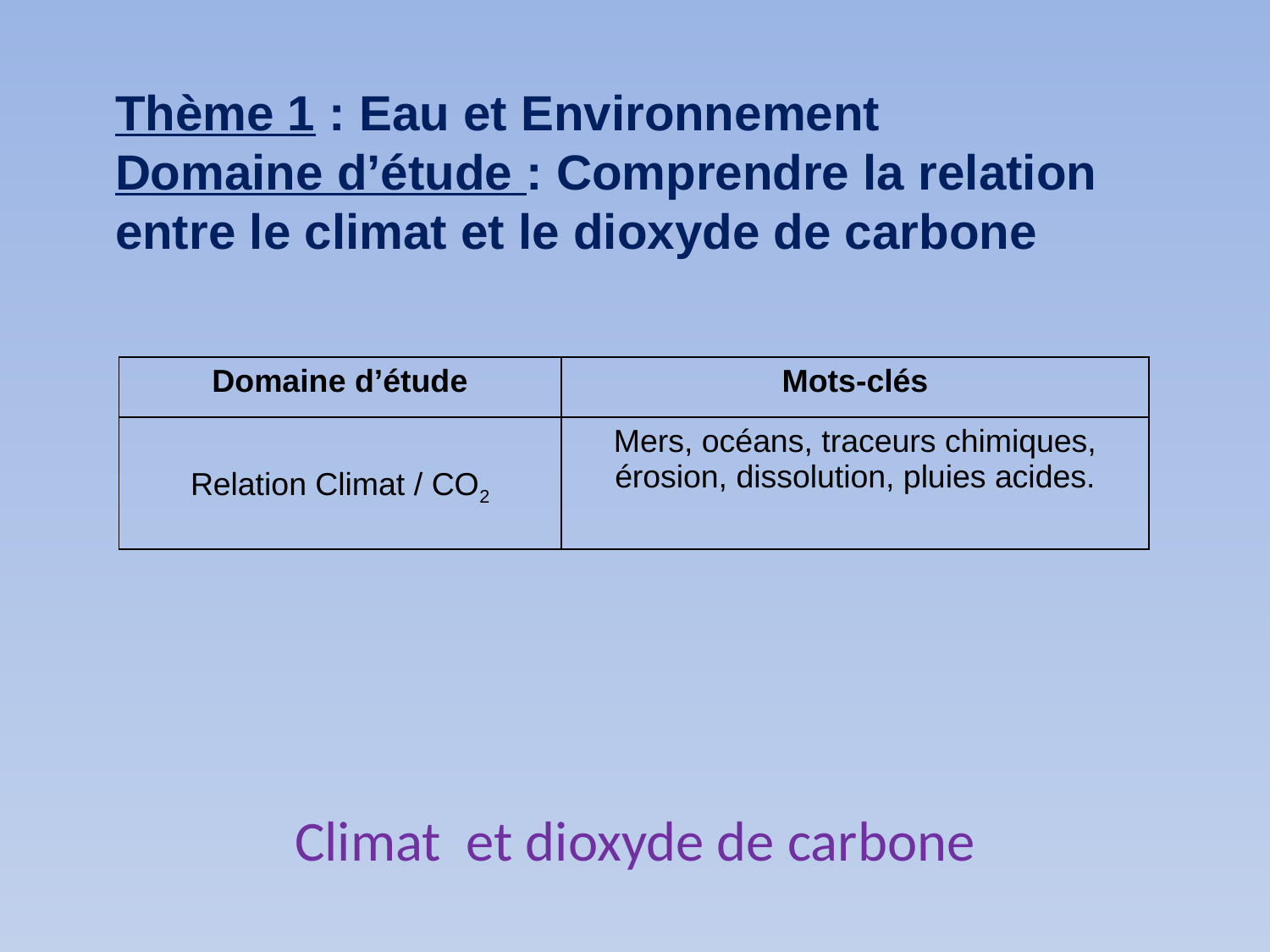

Thème 1 : Eau et Environnement
Domaine d’étude : Comprendre la relation entre le climat et le dioxyde de carbone
| Domaine d’étude | Mots-clés |
| --- | --- |
| Relation Climat / CO2 | Mers, océans, traceurs chimiques, érosion, dissolution, pluies acides. |
Climat  et dioxyde de carbone